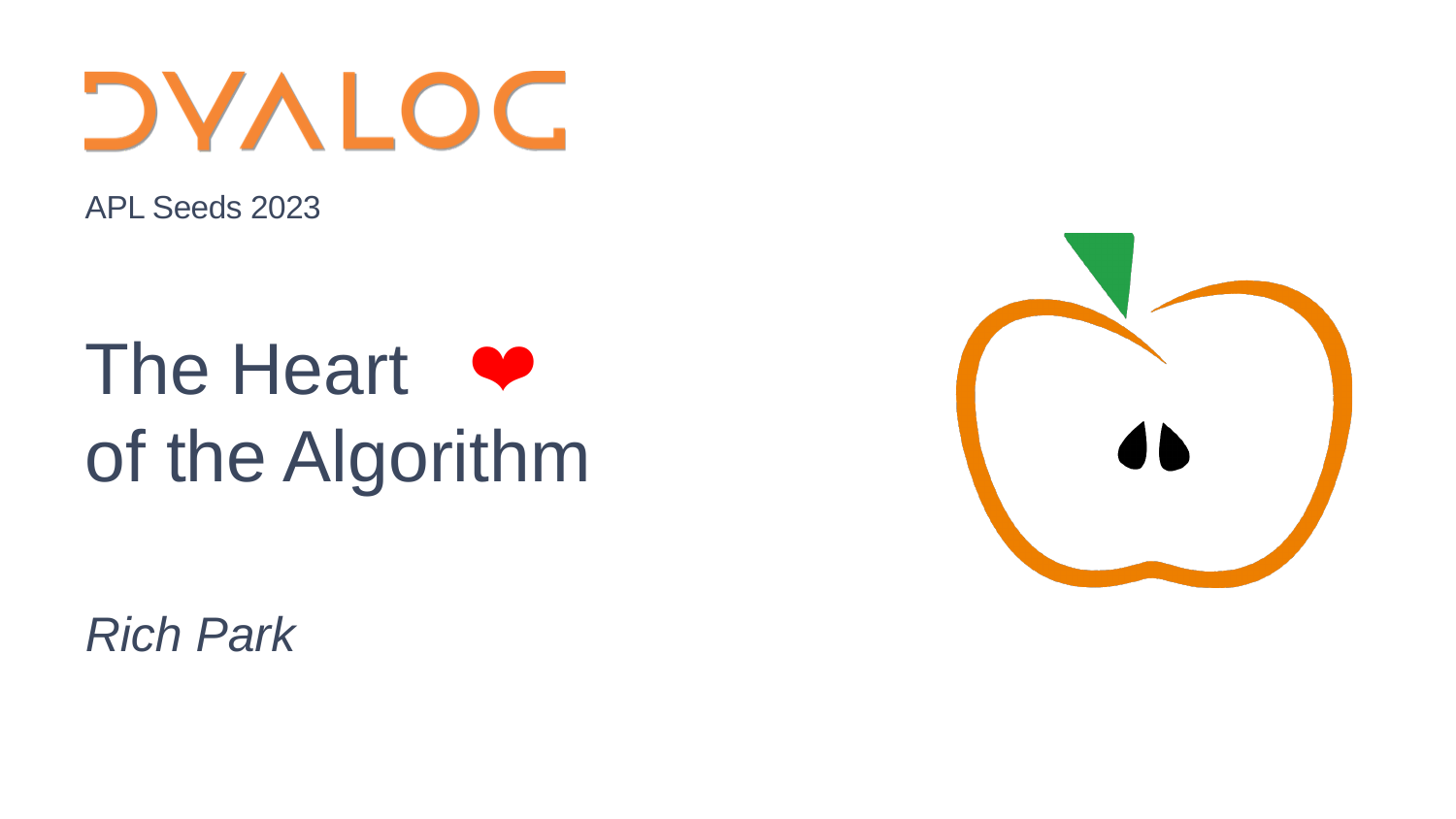

# The Heart   ❤ of the Algorithm
Rich Park